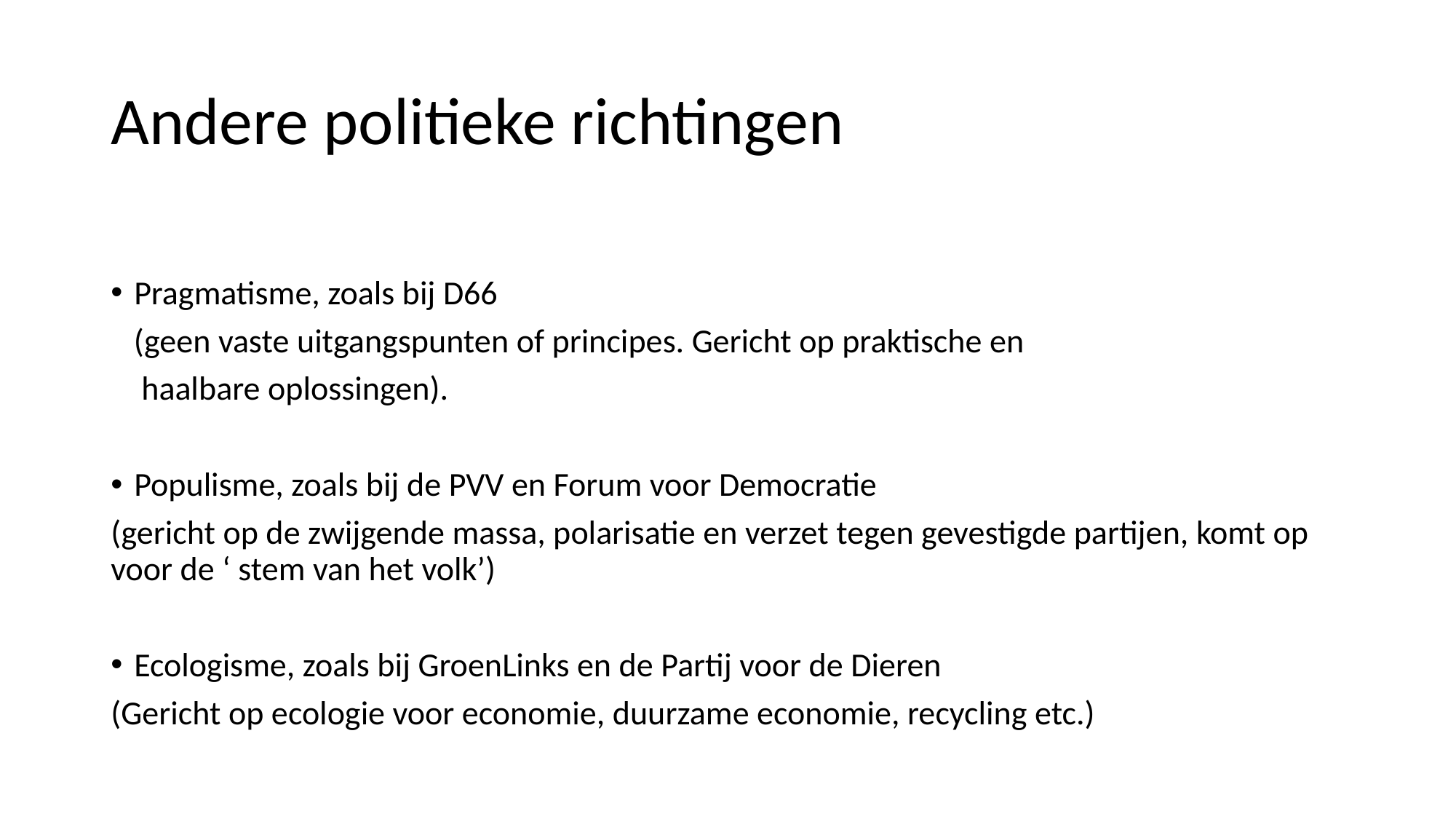

# Andere politieke richtingen

Pragmatisme, zoals bij D66
   (geen vaste uitgangspunten of principes. Gericht op praktische en
    haalbare oplossingen).

Populisme, zoals bij de PVV en Forum voor Democratie
(gericht op de zwijgende massa, polarisatie en verzet tegen gevestigde partijen, komt op voor de ‘ stem van het volk’)

Ecologisme, zoals bij GroenLinks en de Partij voor de Dieren
(Gericht op ecologie voor economie, duurzame economie, recycling etc.)